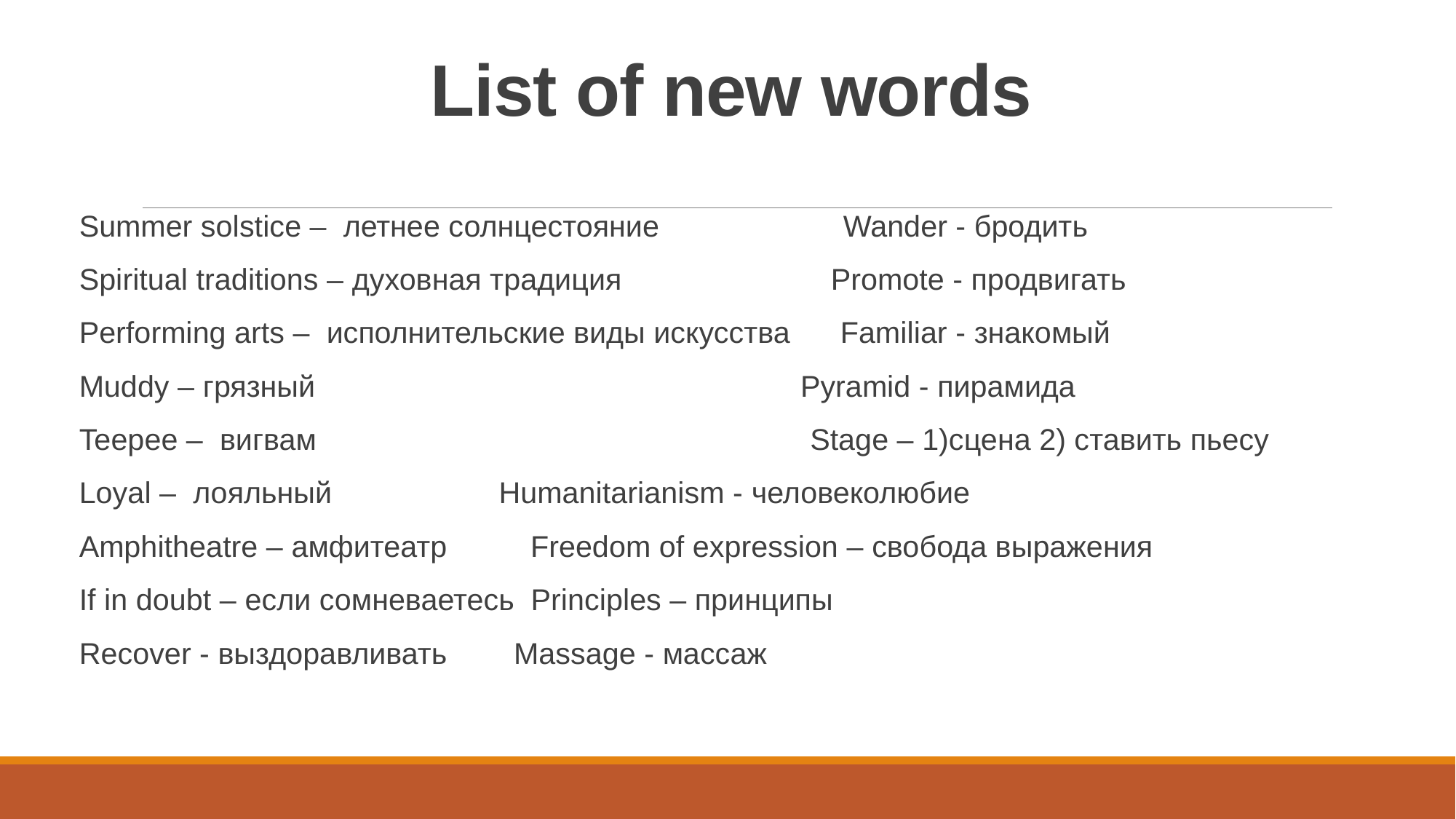

# List of new words
Summer solstice –  летнее солнцестояние                      Wander - бродить
Spiritual traditions – духовная традиция                         Promote - продвигать
Performing arts –  исполнительские виды искусства      Familiar - знакомый
Muddy – грязный                                                          Pyramid - пирамида
Teepee –  вигвам                                                           Stage – 1)сцена 2) ставить пьесу
Loyal –  лояльный                    Humanitarianism - человеколюбие
Amphitheatre – амфитеатр          Freedom of expression – свобода выражения
If in doubt – если сомневаетесь  Principles – принципы
Recover - выздоравливать        Massage - массаж